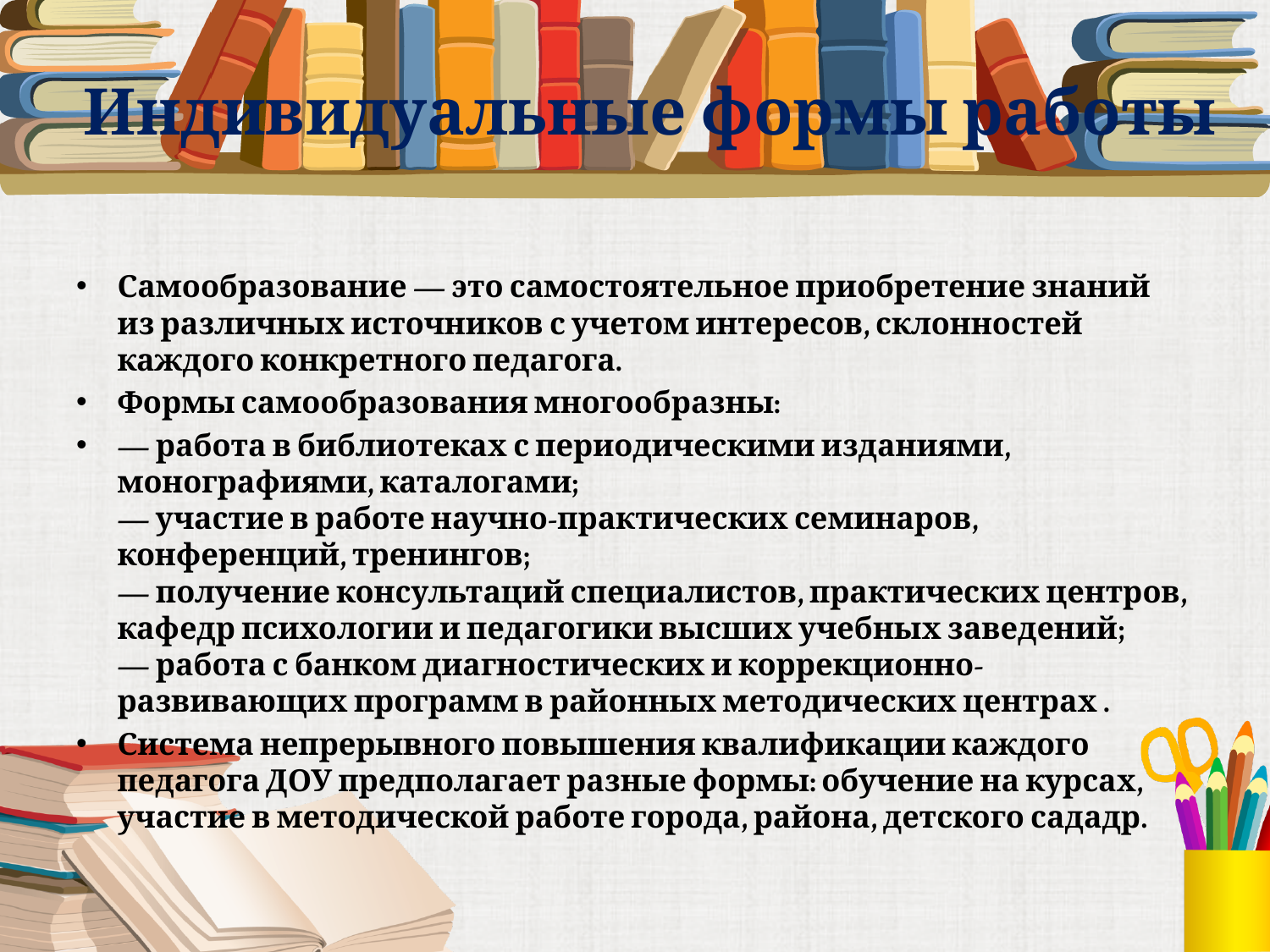

# Индивидуальные формы работы

Самообразование — это самостоятельное приобретение знаний из различных источников с учетом интересов, склонностей каждого конкретного педагога.
Формы самообразования многообразны:
— работа в библиотеках с периодическими изданиями, монографиями, каталогами;
— участие в работе научно-практических семинаров, конференций, тренингов;
— получение консультаций специалистов, практических центров, кафедр психологии и педагогики высших учебных заведений;
— работа с банком диагностических и коррекционно-развивающих программ в районных методических центрах .
Система непрерывного повышения квалификации каждого педагога ДОУ предполагает разные формы: обучение на курсах, участие в методической работе города, района, детского сададр.